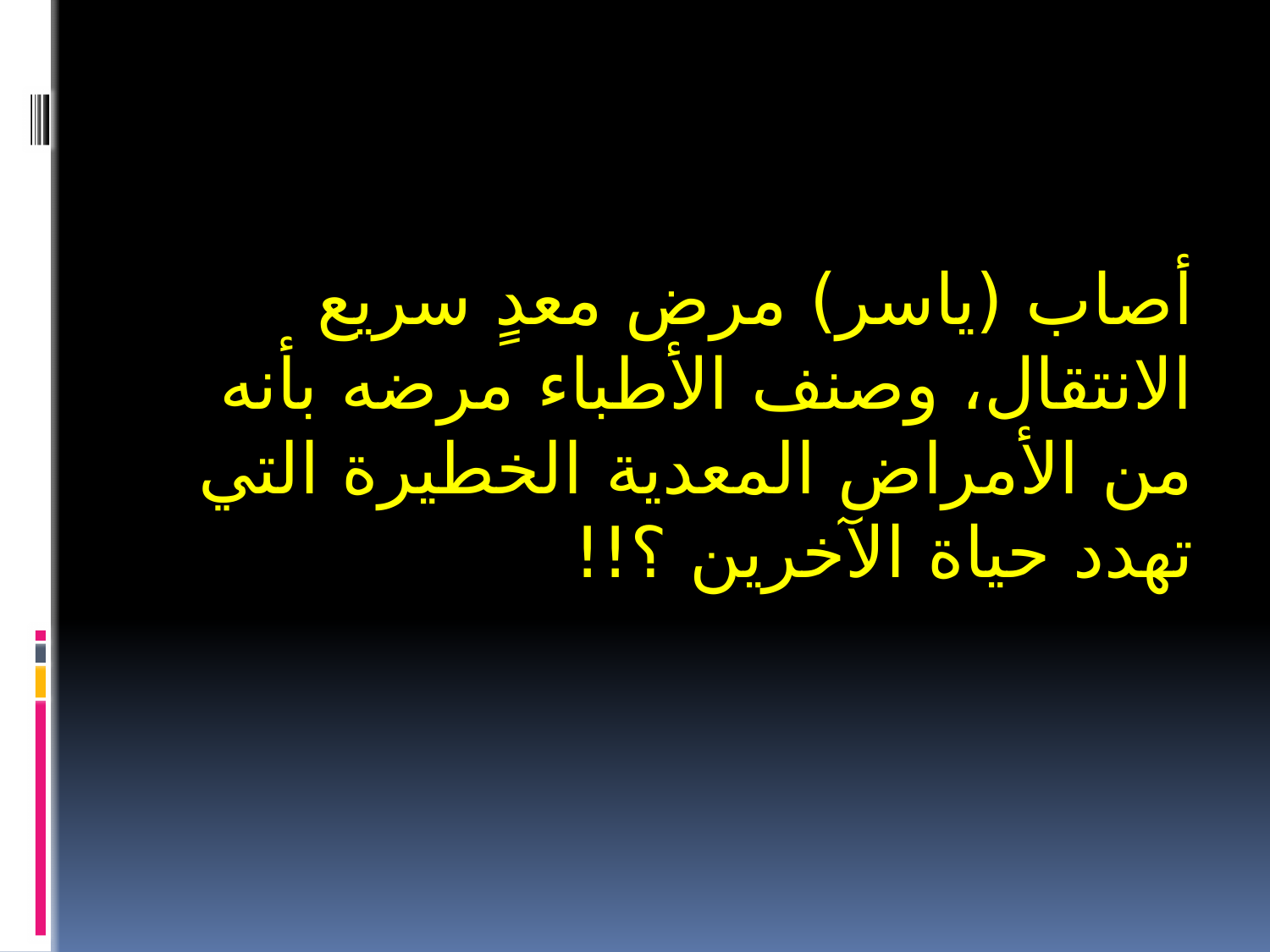

أصاب (ياسر) مرض معدٍ سريع الانتقال، وصنف الأطباء مرضه بأنه من الأمراض المعدية الخطيرة التي تهدد حياة الآخرين ؟!!